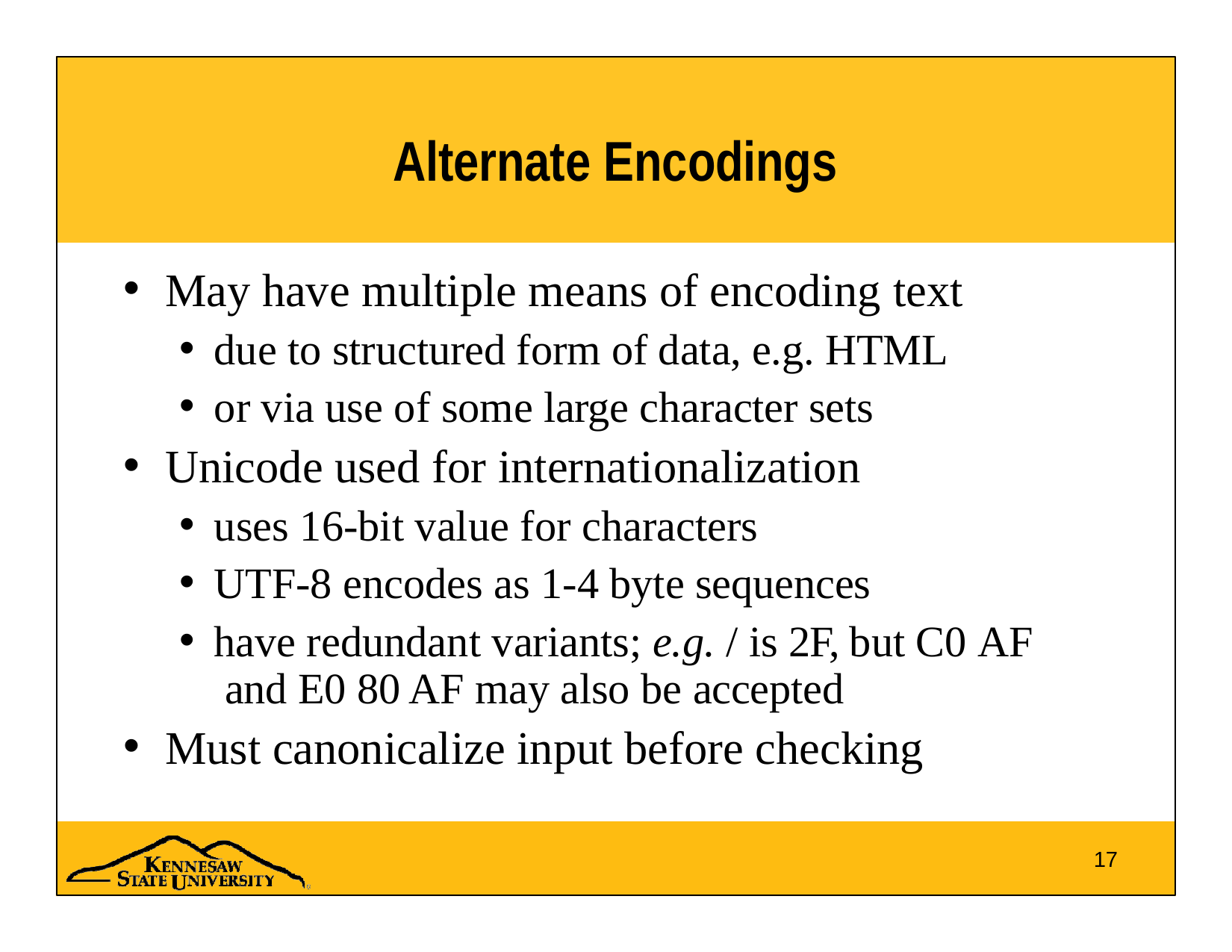

# Alternate Encodings
May have multiple means of encoding text
due to structured form of data, e.g. HTML
or via use of some large character sets
Unicode used for internationalization
uses 16-bit value for characters
UTF-8 encodes as 1-4 byte sequences
have redundant variants; e.g. / is 2F, but C0 AF  and E0 80 AF may also be accepted
Must canonicalize input before checking

17